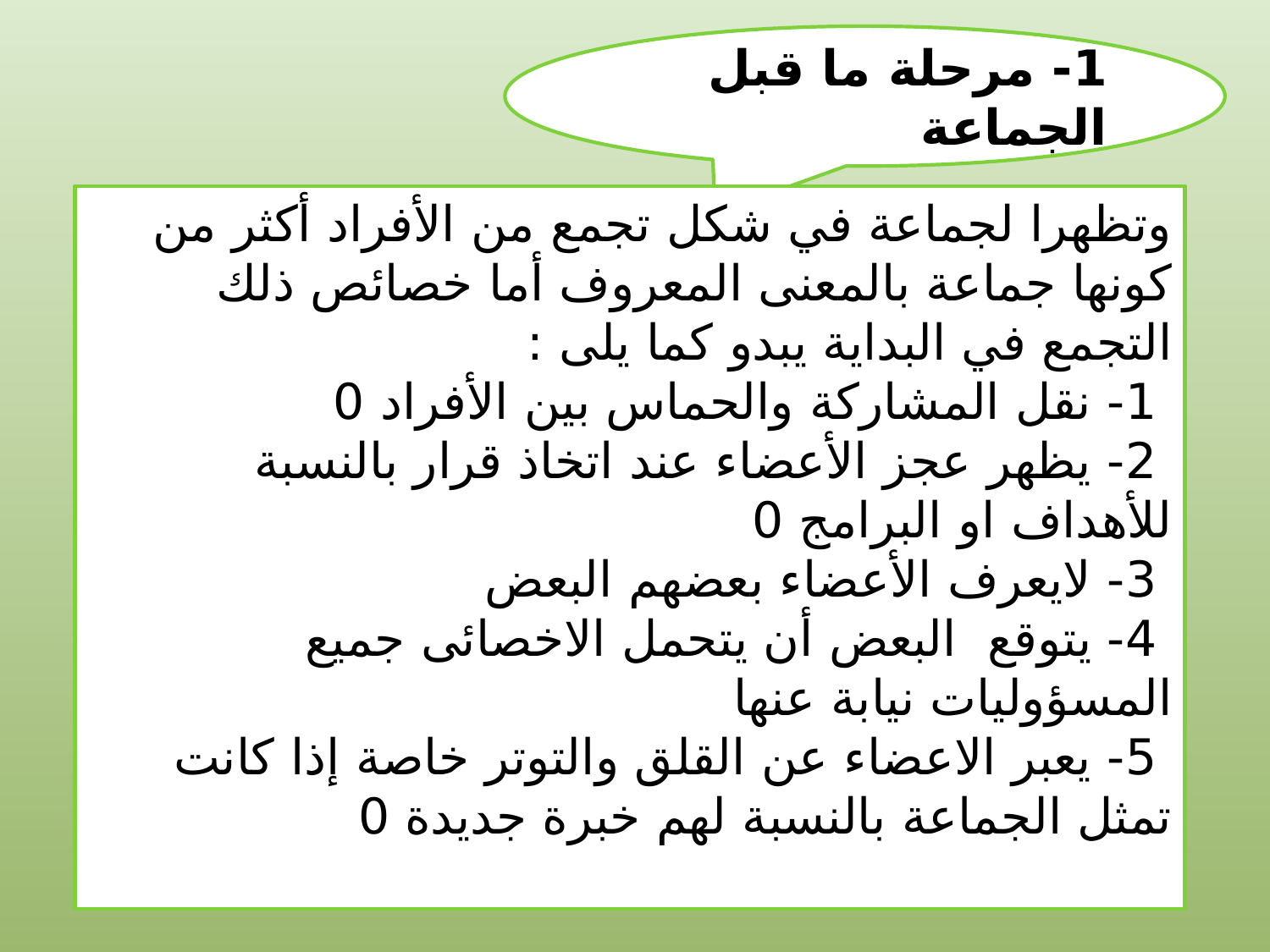

1- مرحلة ما قبل الجماعة
وتظهرا لجماعة في شكل تجمع من الأفراد أكثر من كونها جماعة بالمعنى المعروف أما خصائص ذلك التجمع في البداية يبدو كما يلى :
 1- نقل المشاركة والحماس بين الأفراد 0
 2- يظهر عجز الأعضاء عند اتخاذ قرار بالنسبة للأهداف او البرامج 0
 3- لايعرف الأعضاء بعضهم البعض
 4- يتوقع  البعض أن يتحمل الاخصائى جميع المسؤوليات نيابة عنها
 5- يعبر الاعضاء عن القلق والتوتر خاصة إذا كانت تمثل الجماعة بالنسبة لهم خبرة جديدة 0